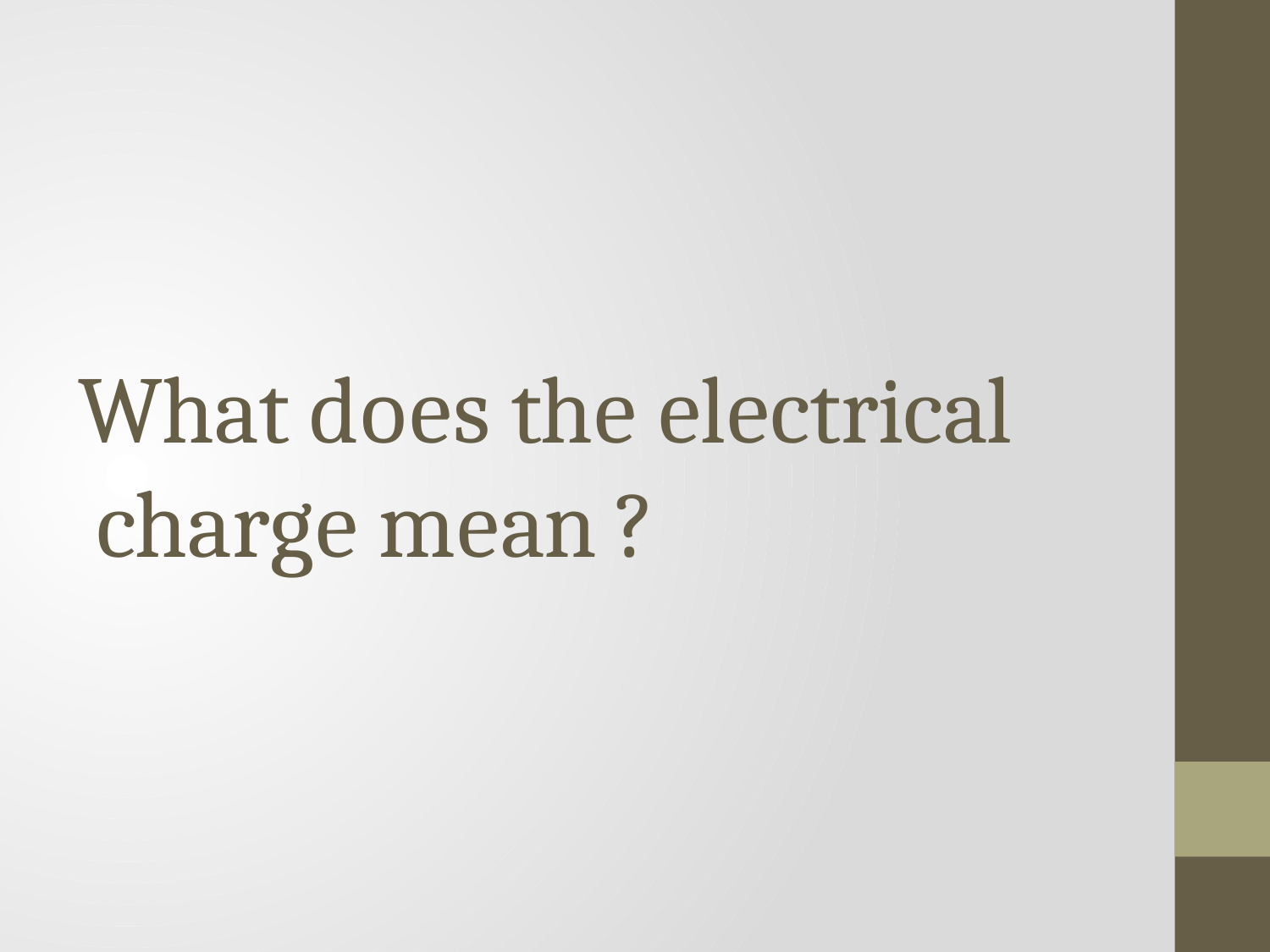

# What does the electrical charge mean ?